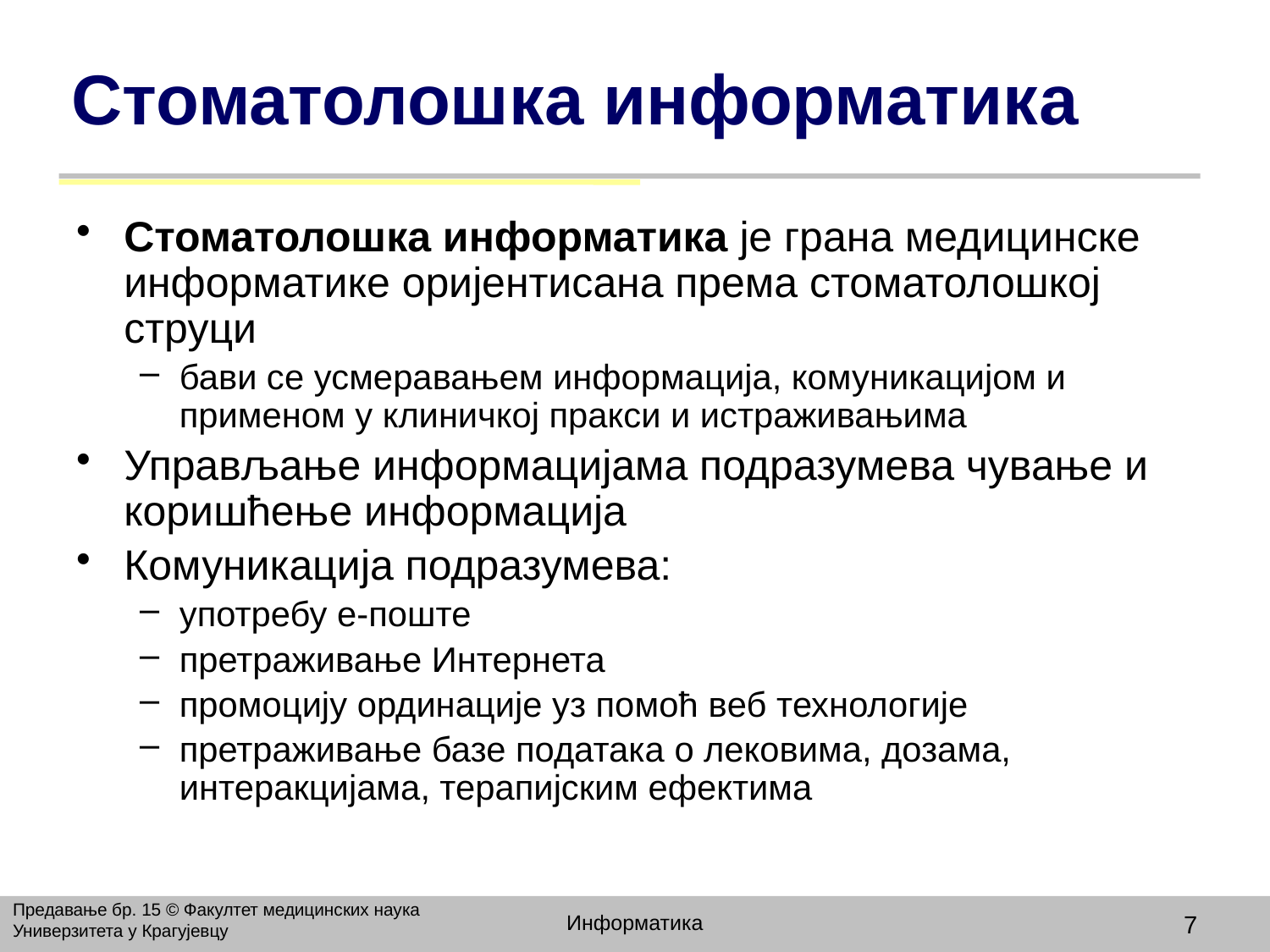

# Стоматолошка информатика
Стоматолошка информатика је грана медицинске информатике оријентисана према стоматолошкој струци
бави се усмеравањем информација, комуникацијом и применом у клиничкој пракси и истраживањима
Управљање информацијама подразумева чување и коришћење информација
Комуникација подразумева:
употребу е-поште
претраживање Интернета
промоцију ординације уз помоћ веб технологије
претраживање базе података о лековима, дозама, интеракцијама, терапијским ефектима
Предавање бр. 15 © Факултет медицинских наука Универзитета у Крагујевцу
Информатика
7